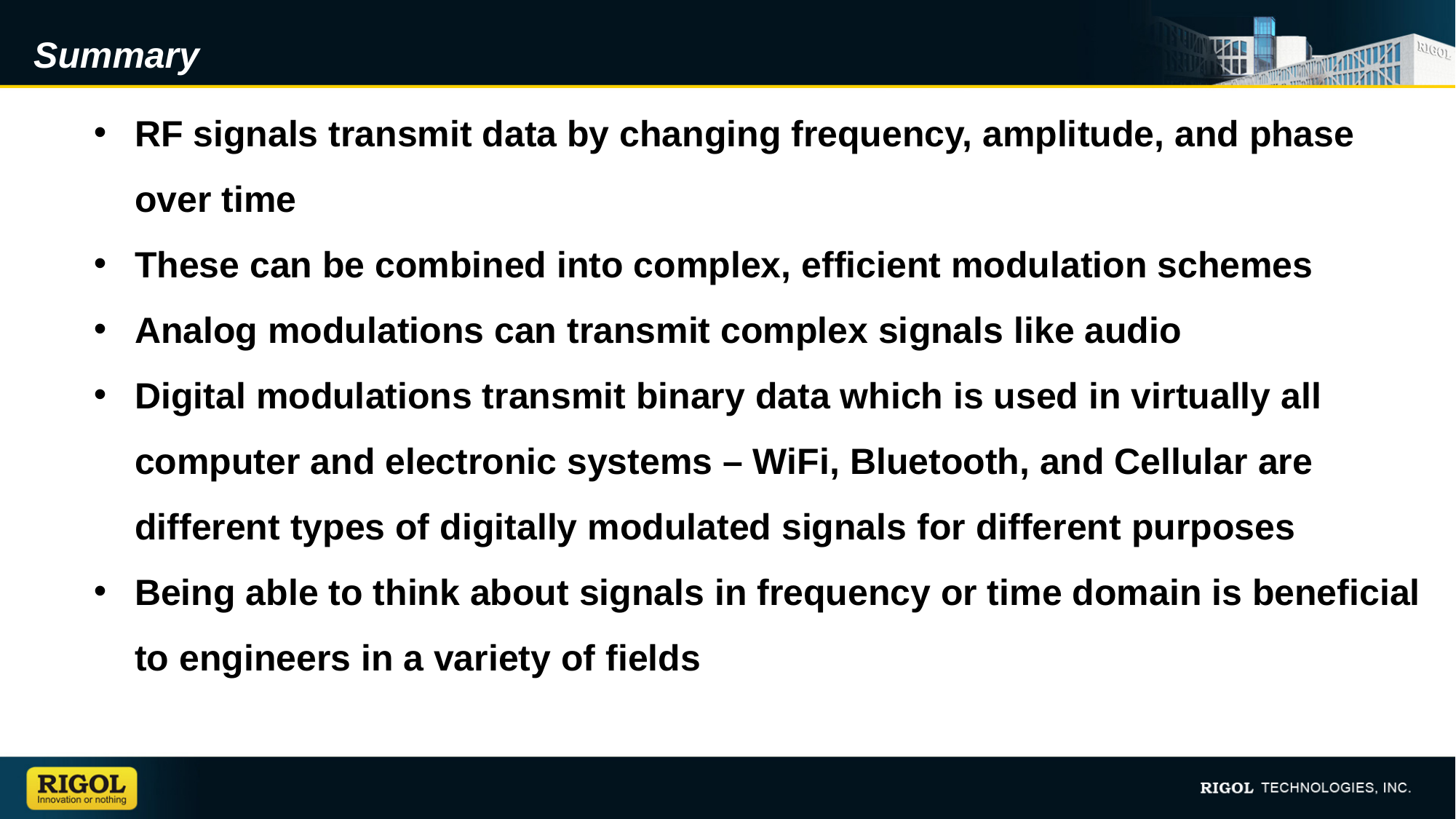

# Summary
RF signals transmit data by changing frequency, amplitude, and phase over time
These can be combined into complex, efficient modulation schemes
Analog modulations can transmit complex signals like audio
Digital modulations transmit binary data which is used in virtually all computer and electronic systems – WiFi, Bluetooth, and Cellular are different types of digitally modulated signals for different purposes
Being able to think about signals in frequency or time domain is beneficial to engineers in a variety of fields